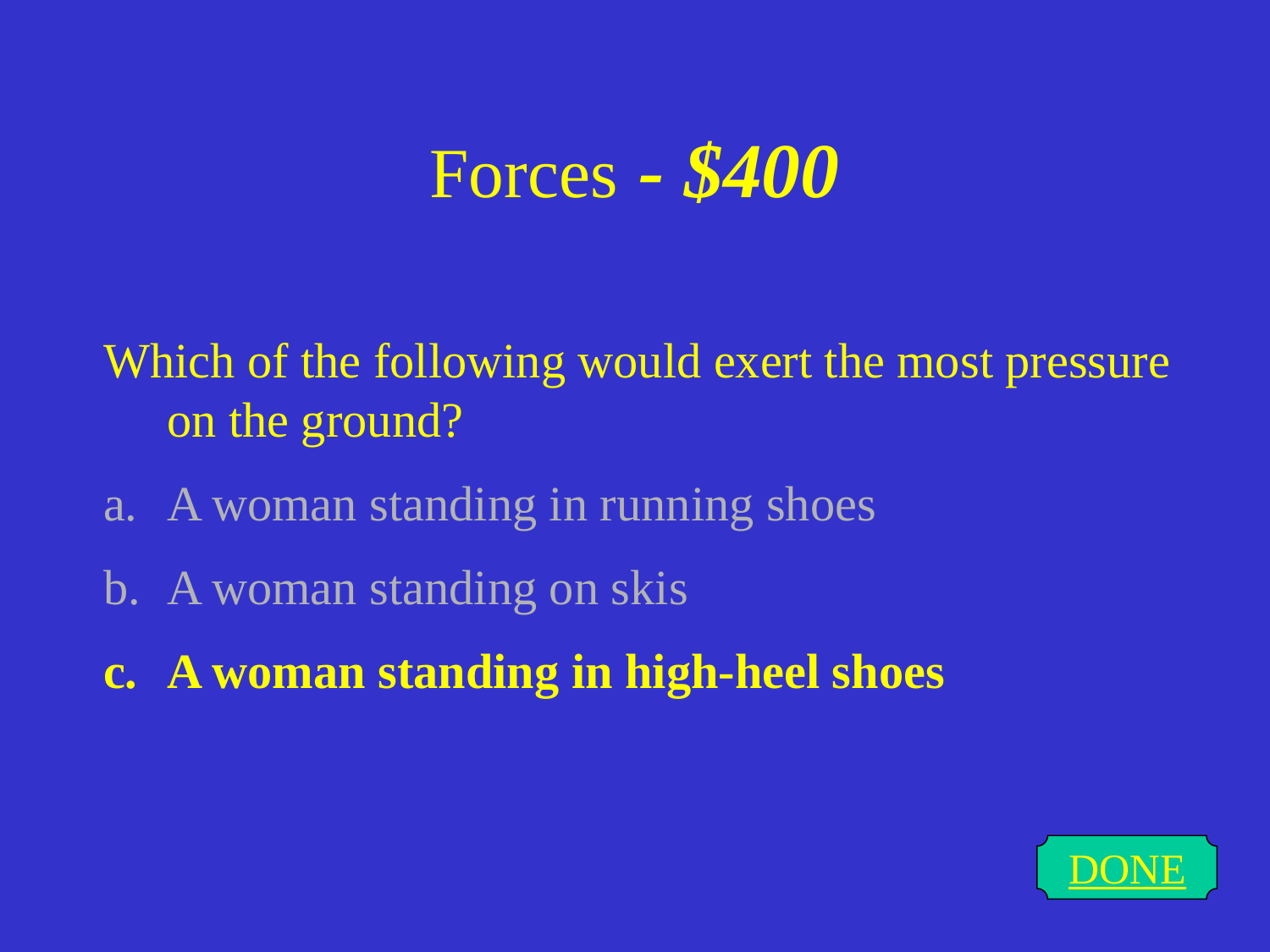

# Forces - $400
Which of the following would exert the most pressure on the ground?
a.	A woman standing in running shoes
b.	A woman standing on skis
c.	A woman standing in high-heel shoes

DONE